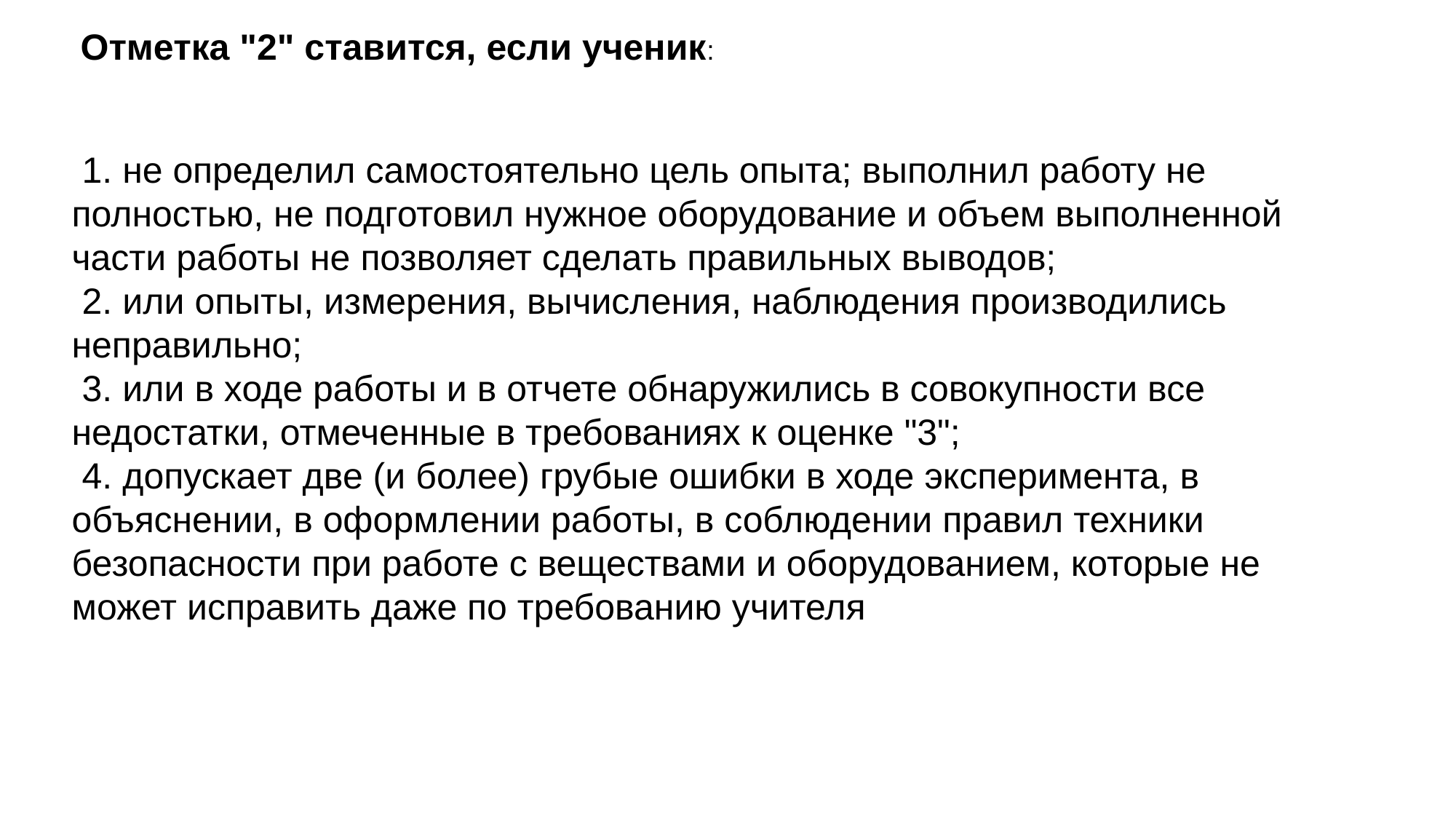

# Отметка "2" ставится, если ученик:
 1. не определил самостоятельно цель опыта; выполнил работу не полностью, не подготовил нужное оборудование и объем выполненной части работы не позволяет сделать правильных выводов;
 2. или опыты, измерения, вычисления, наблюдения производились неправильно;
 3. или в ходе работы и в отчете обнаружились в совокупности все недостатки, отмеченные в требованиях к оценке "3";
 4. допускает две (и более) грубые ошибки в ходе эксперимента, в объяснении, в оформлении работы, в соблюдении правил техники безопасности при работе с веществами и оборудованием, которые не может исправить даже по требованию учителя